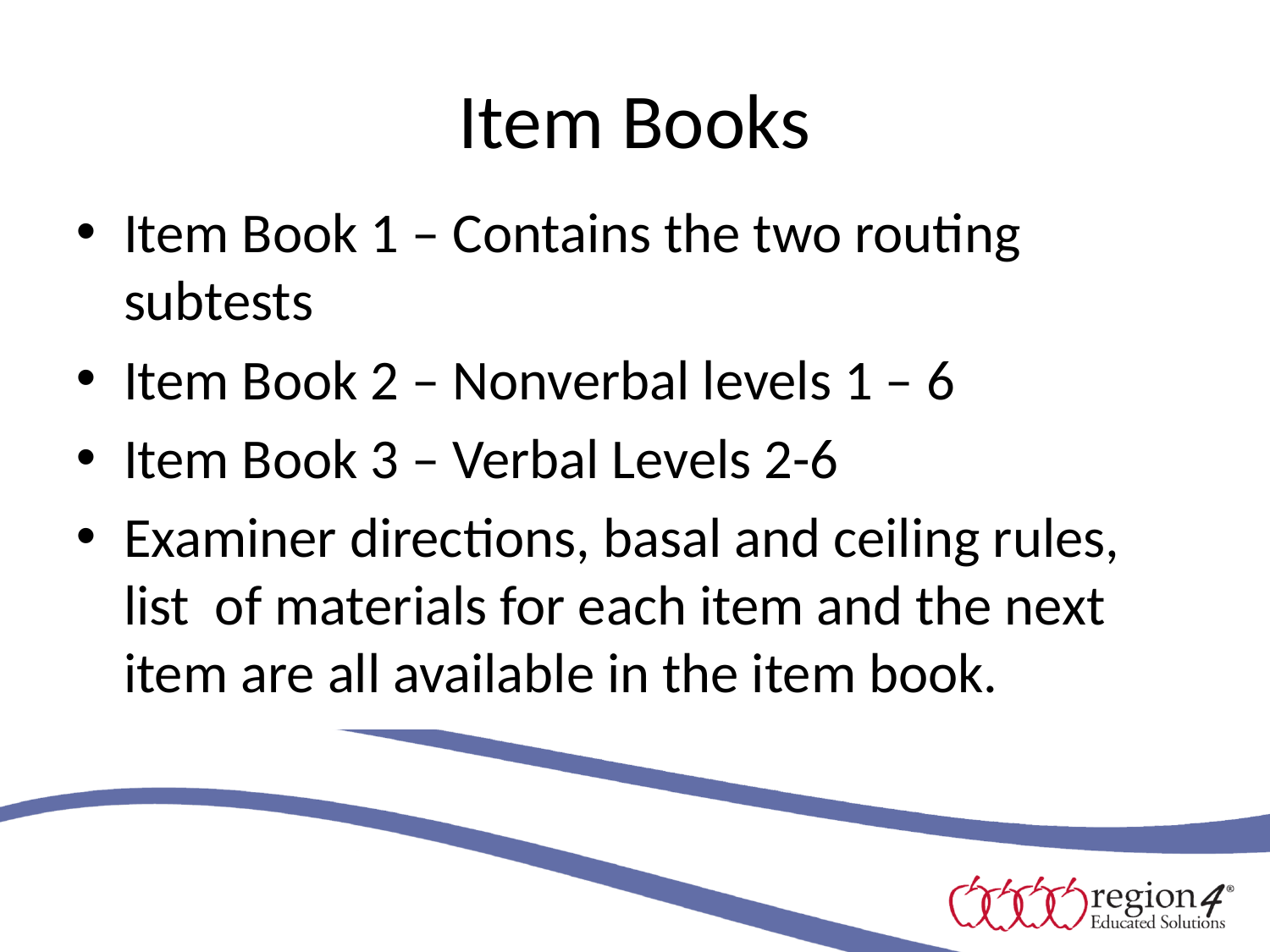

# Item Books
Item Book 1 – Contains the two routing subtests
Item Book 2 – Nonverbal levels 1 – 6
Item Book 3 – Verbal Levels 2-6
Examiner directions, basal and ceiling rules, list  of materials for each item and the next item are all available in the item book.